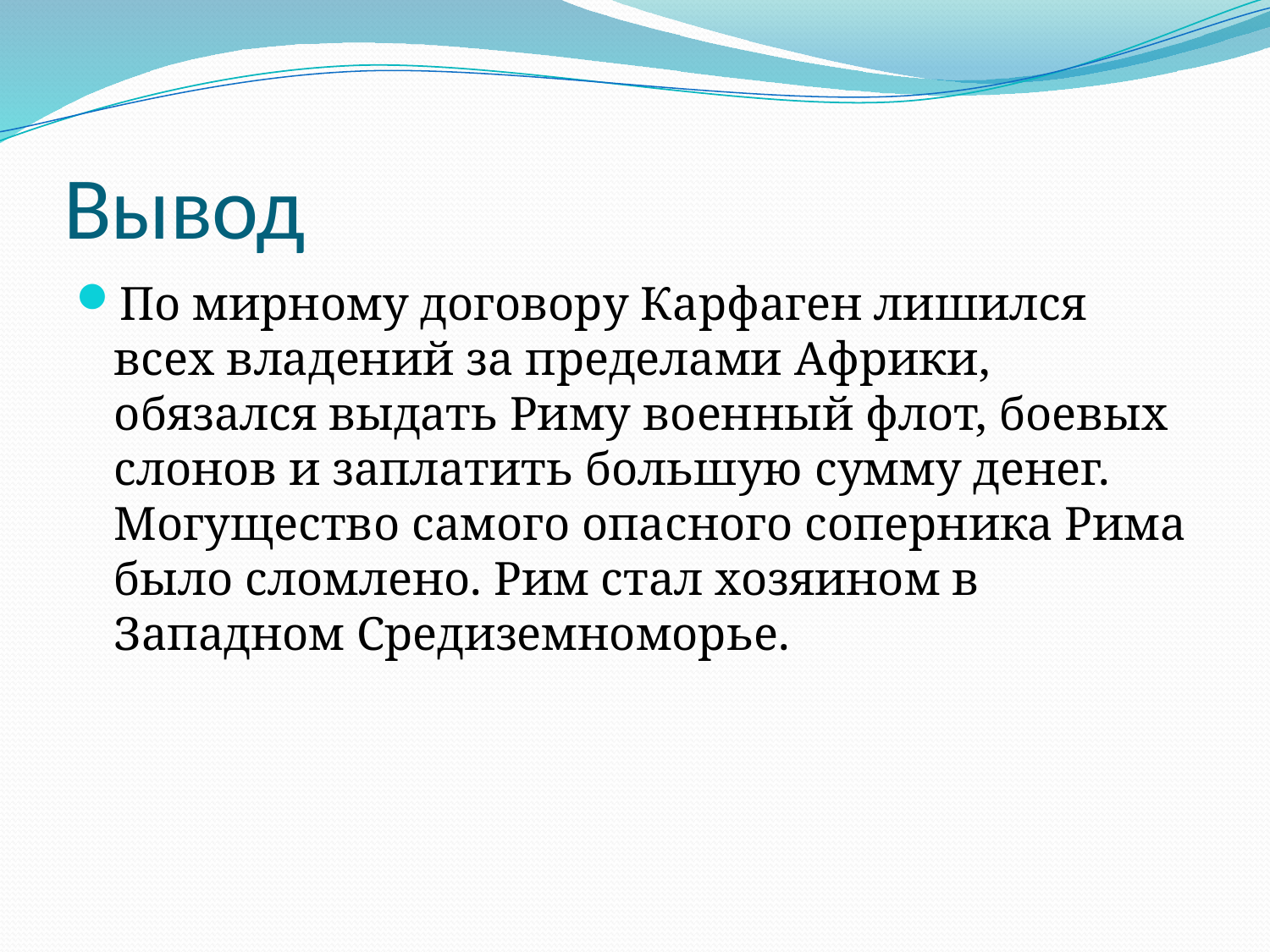

# Вывод
По мирному договору Карфаген лишился всех владений за пределами Африки, обязался выдать Риму военный флот, боевых слонов и заплатить большую сумму денег. Могущество самого опасного соперника Рима было сломлено. Рим стал хозяином в Западном Средиземноморье.